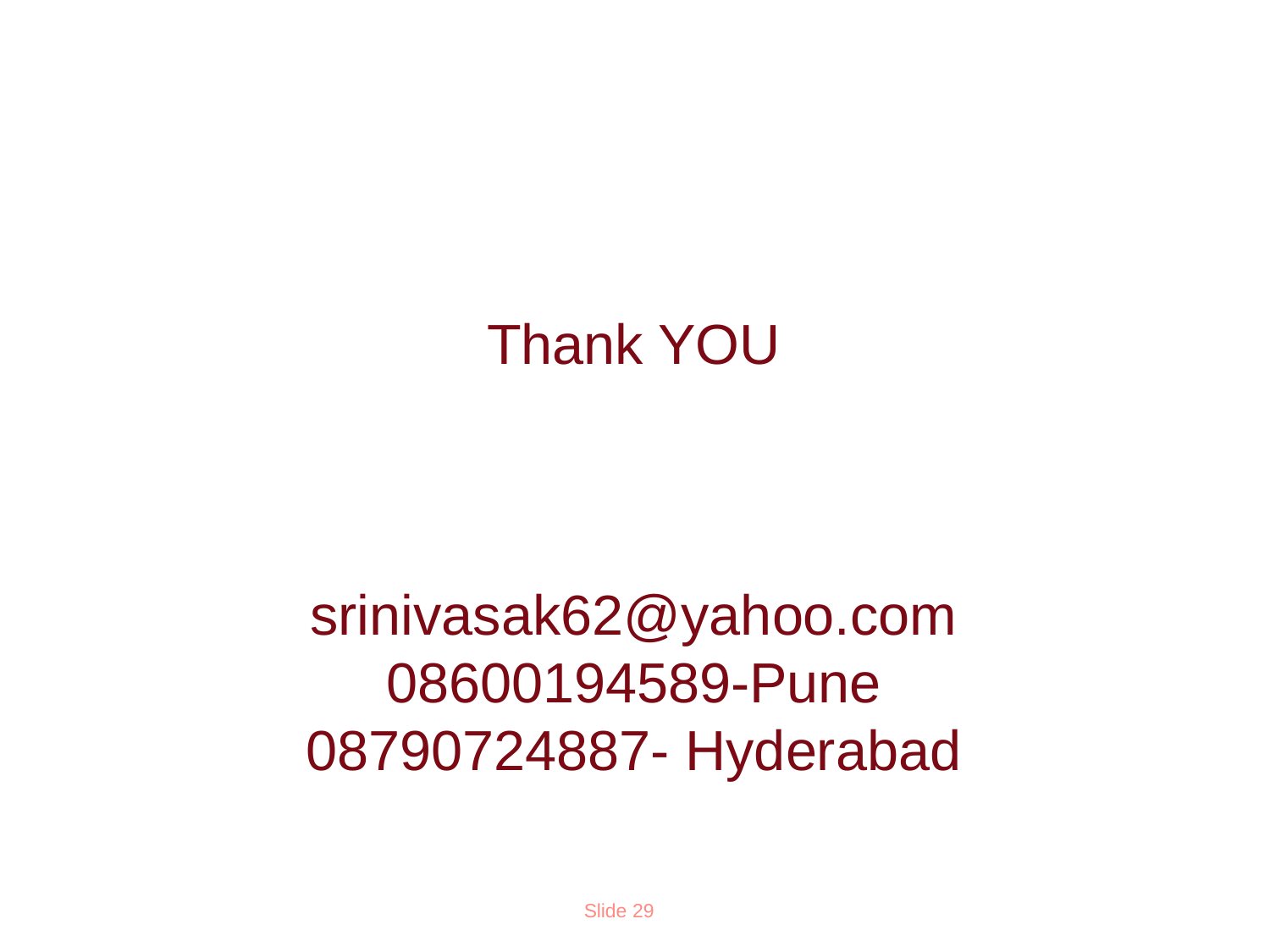

# Thank YOU srinivasak62@yahoo.com 08600194589-Pune 08790724887- Hyderabad